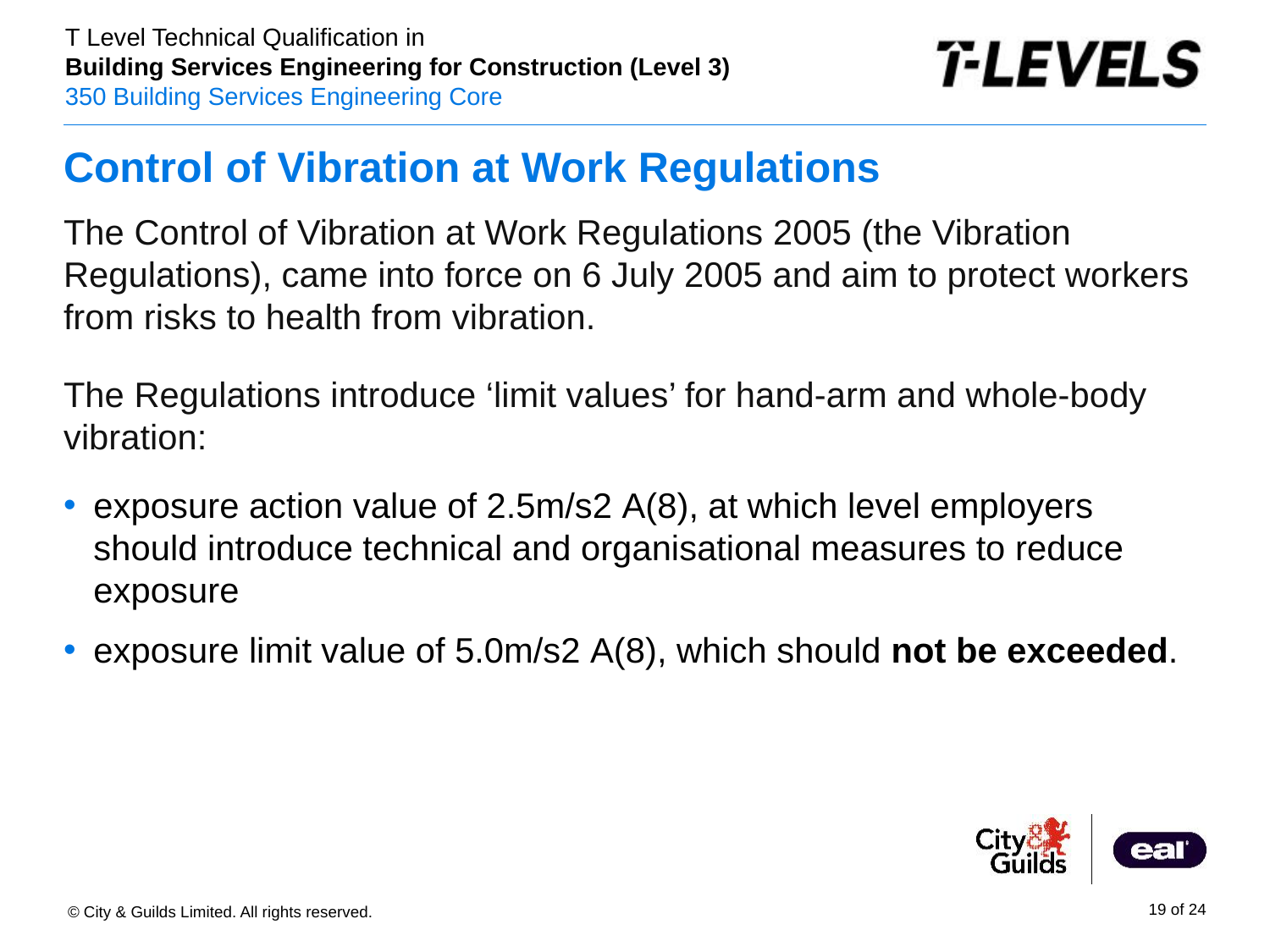

# Control of Vibration at Work Regulations
The Control of Vibration at Work Regulations 2005 (the Vibration Regulations), came into force on 6 July 2005 and aim to protect workers from risks to health from vibration.
The Regulations introduce ‘limit values’ for hand-arm and whole-body vibration:
exposure action value of 2.5m/s2 A(8), at which level employers should introduce technical and organisational measures to reduce exposure
exposure limit value of 5.0m/s2 A(8), which should not be exceeded.